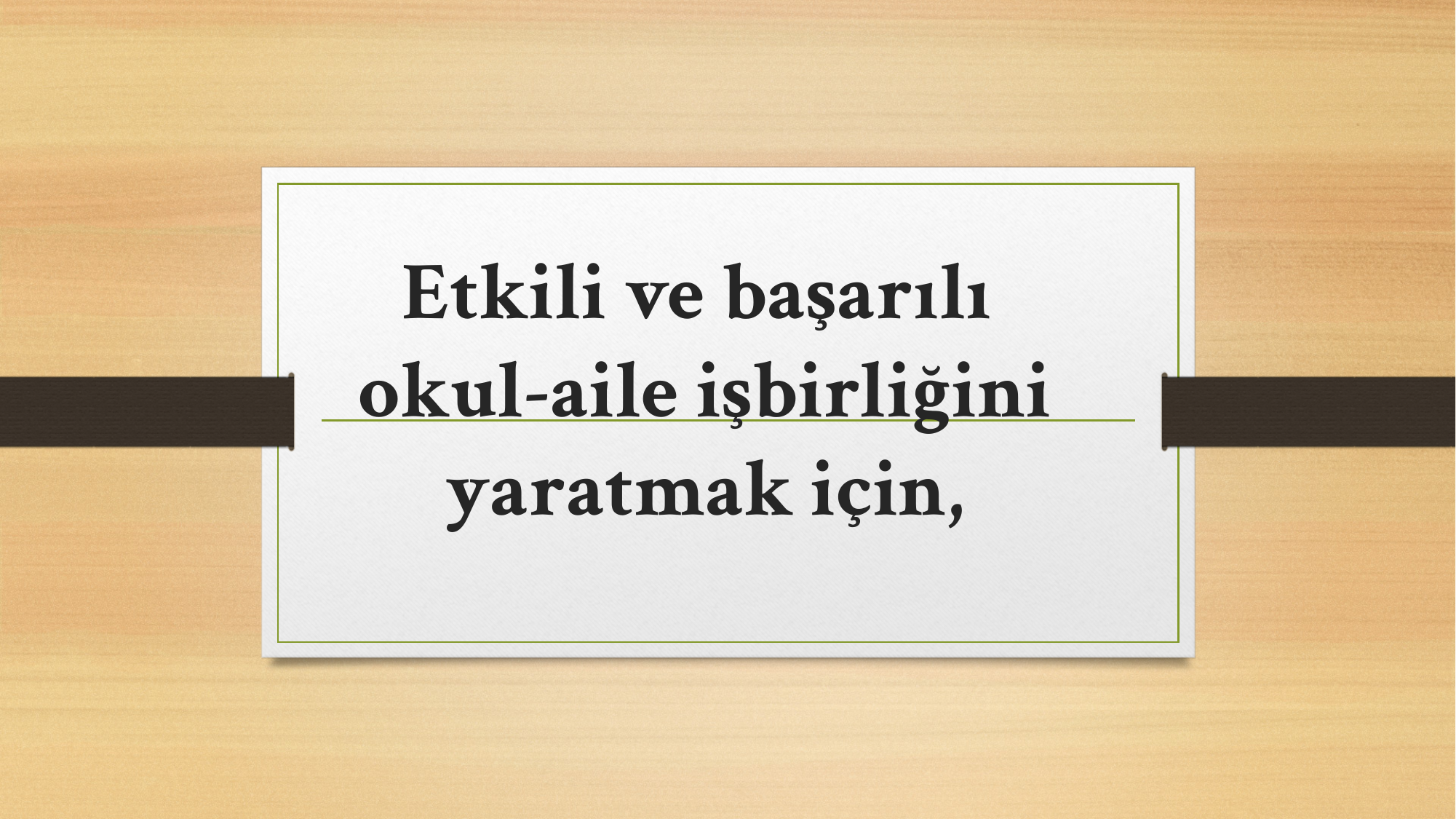

# Etkili ve başarılı okul-aile işbirliğini yaratmak için,